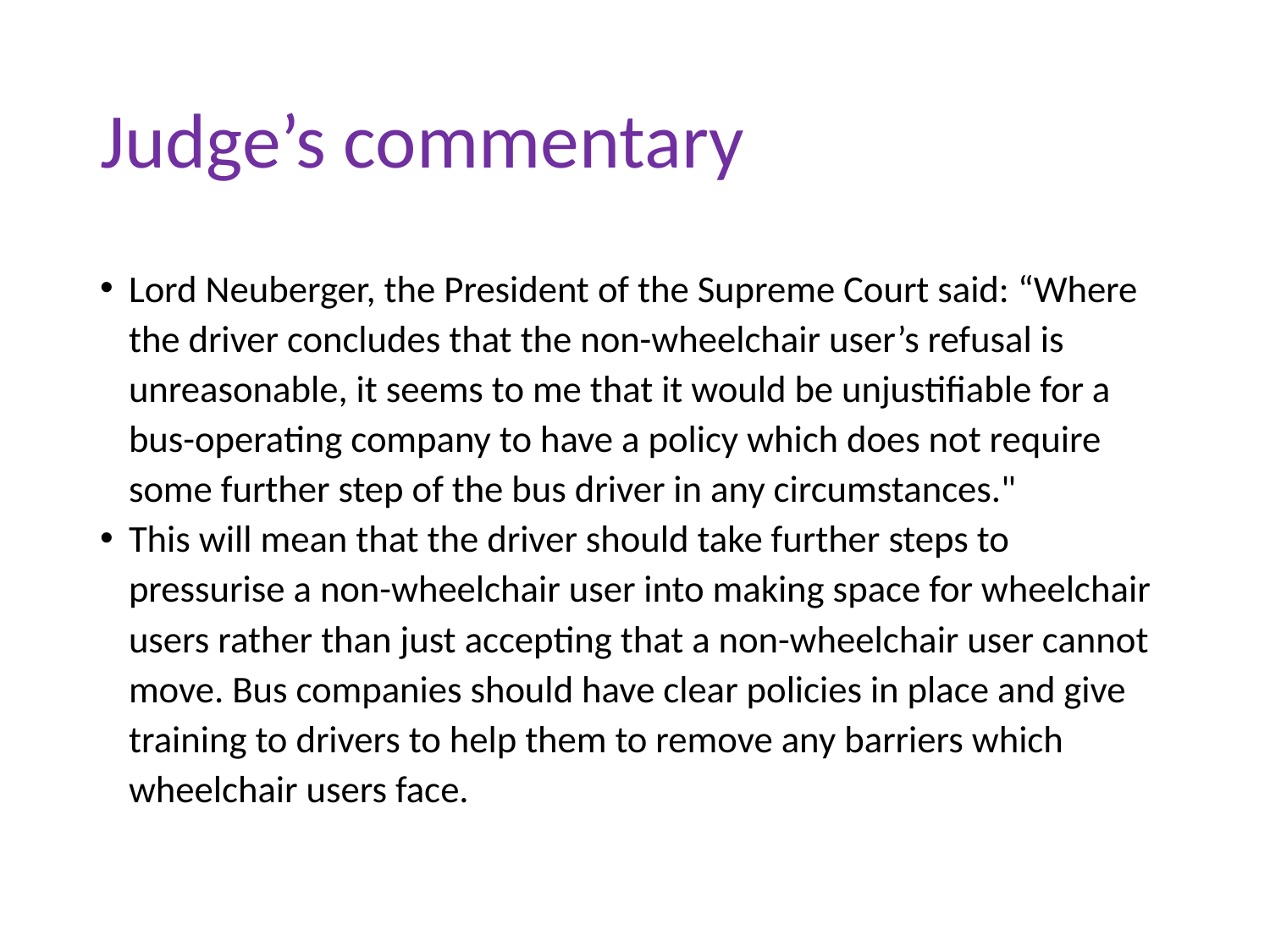

# Judge’s commentary
Lord Neuberger, the President of the Supreme Court said: “Where the driver concludes that the non-wheelchair user’s refusal is unreasonable, it seems to me that it would be unjustifiable for a bus-operating company to have a policy which does not require some further step of the bus driver in any circumstances."
This will mean that the driver should take further steps to pressurise a non-wheelchair user into making space for wheelchair users rather than just accepting that a non-wheelchair user cannot move. Bus companies should have clear policies in place and give training to drivers to help them to remove any barriers which wheelchair users face.